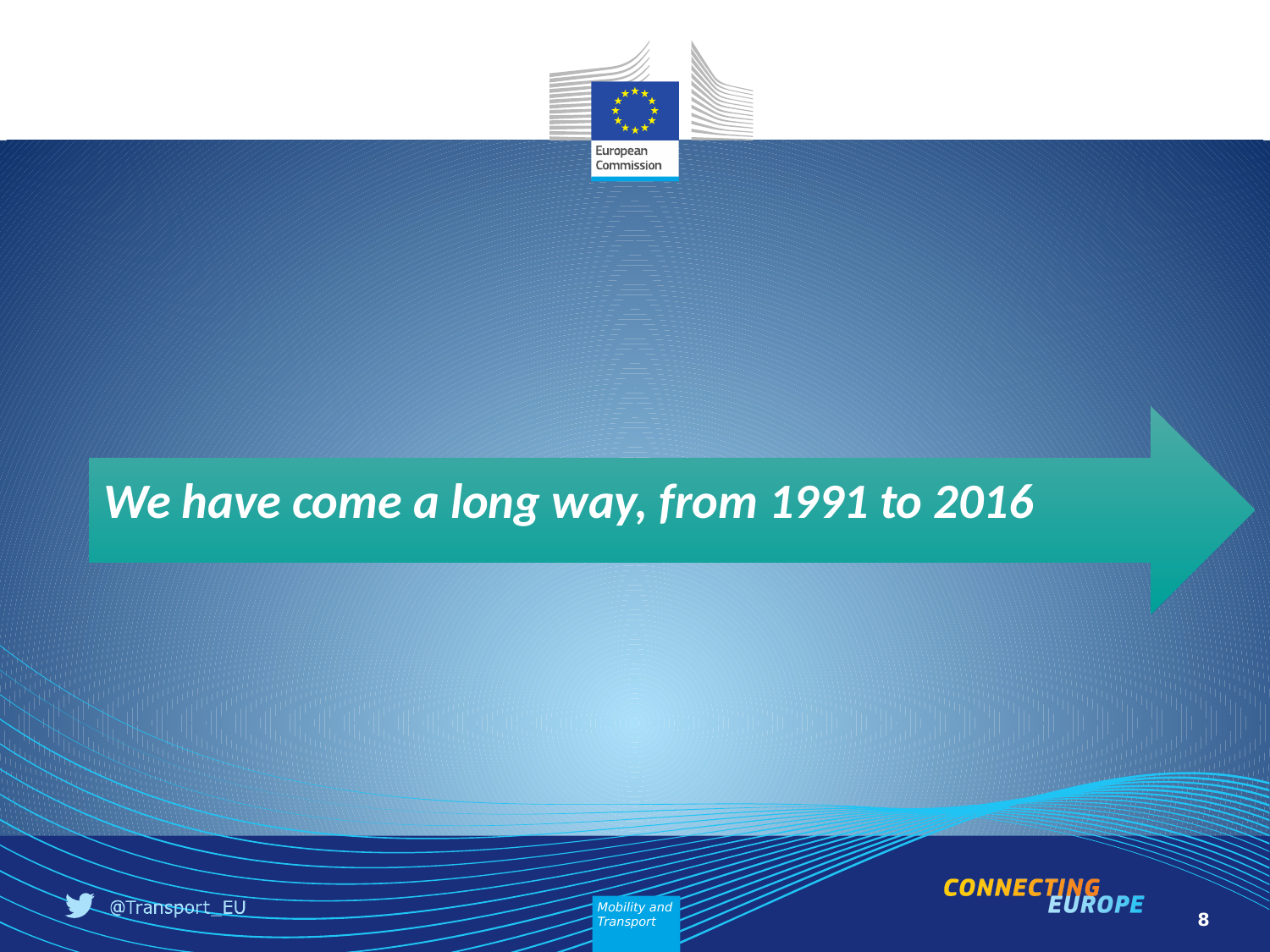

We have come a long way, from 1991 to 2016

8